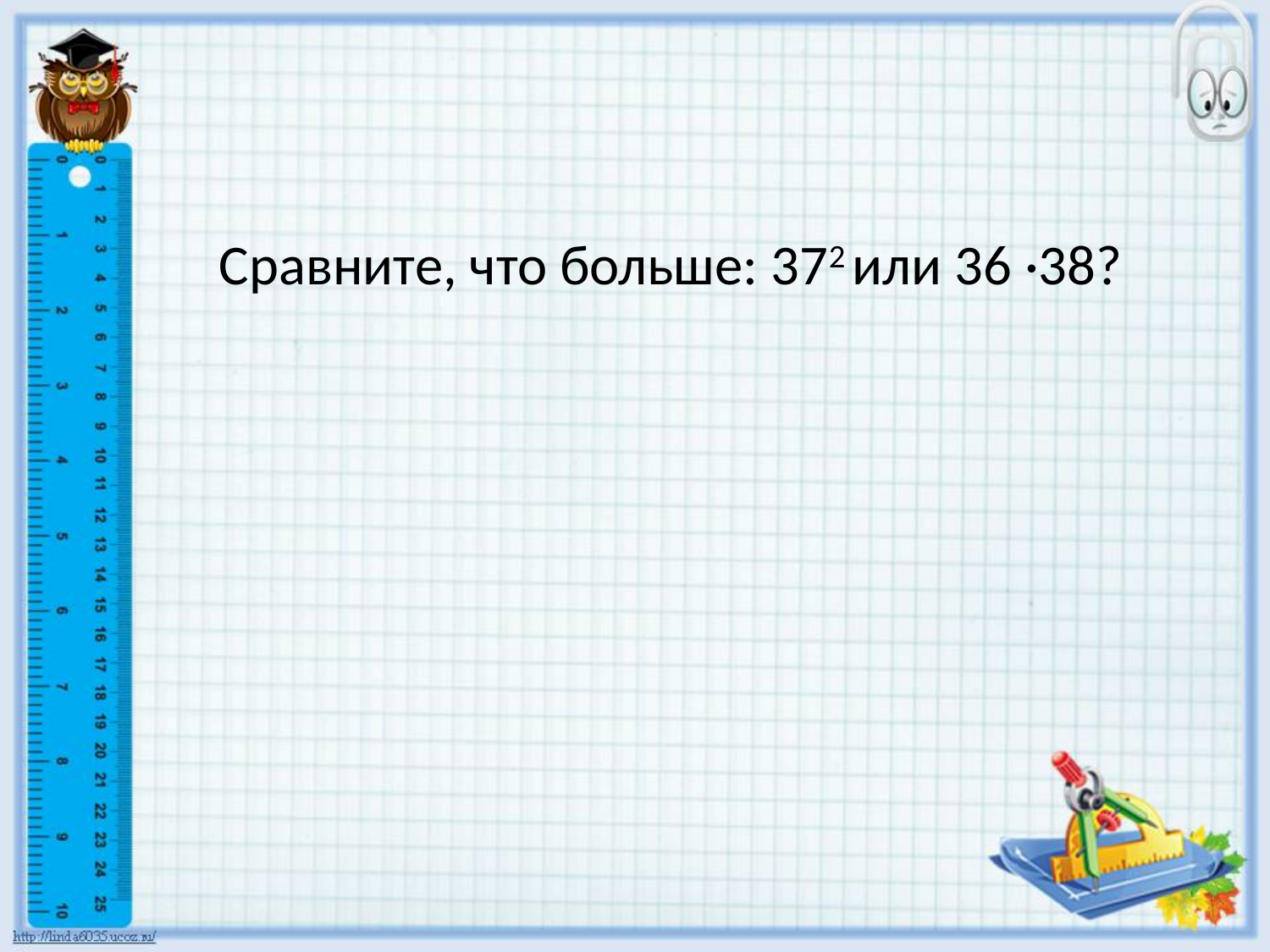

#
Сравните, что больше: 372 или 36 ·38?